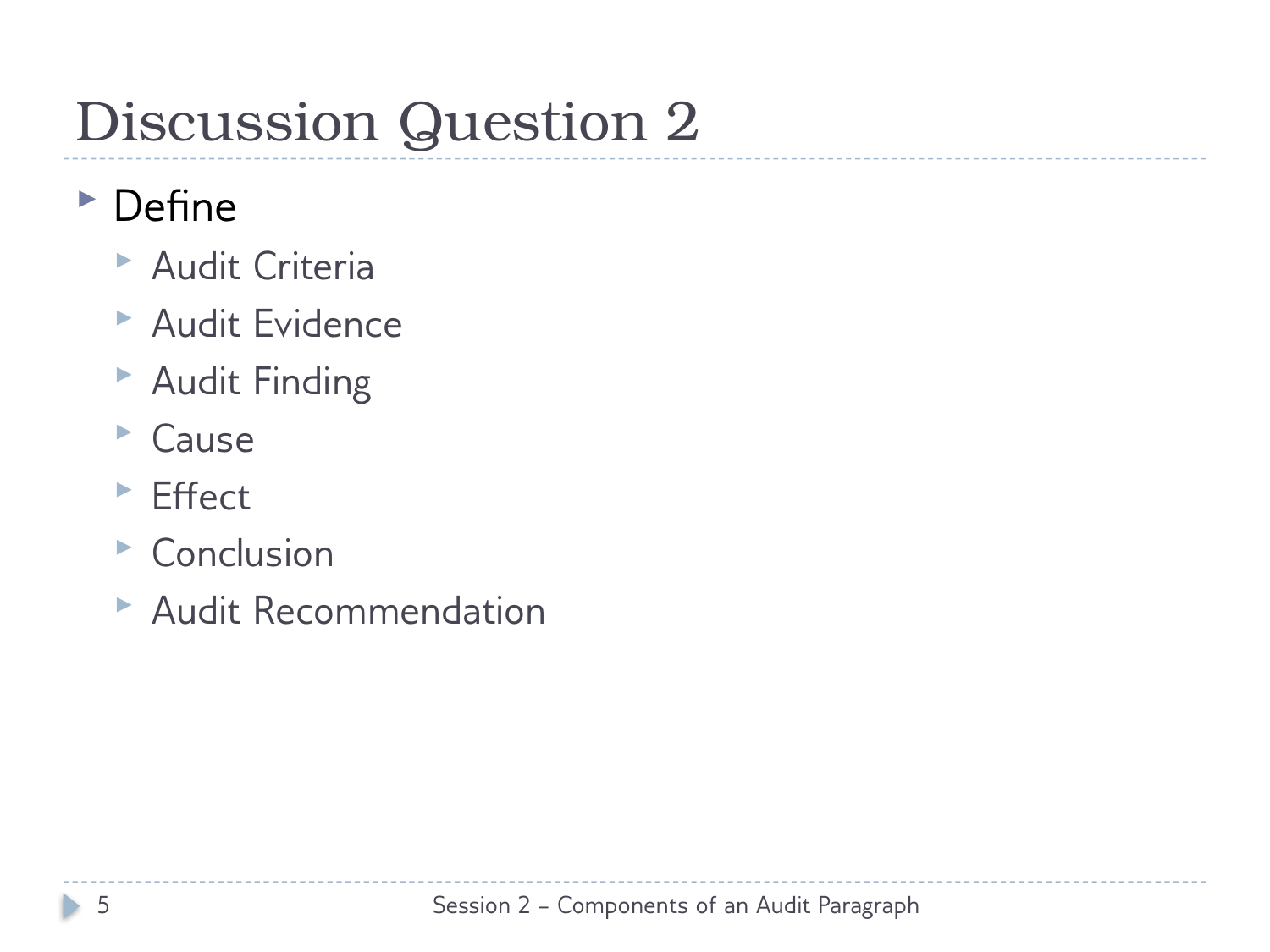

# Discussion Question 2
Define
Audit Criteria
Audit Evidence
Audit Finding
Cause
Effect
Conclusion
Audit Recommendation
5
Session 2 – Components of an Audit Paragraph